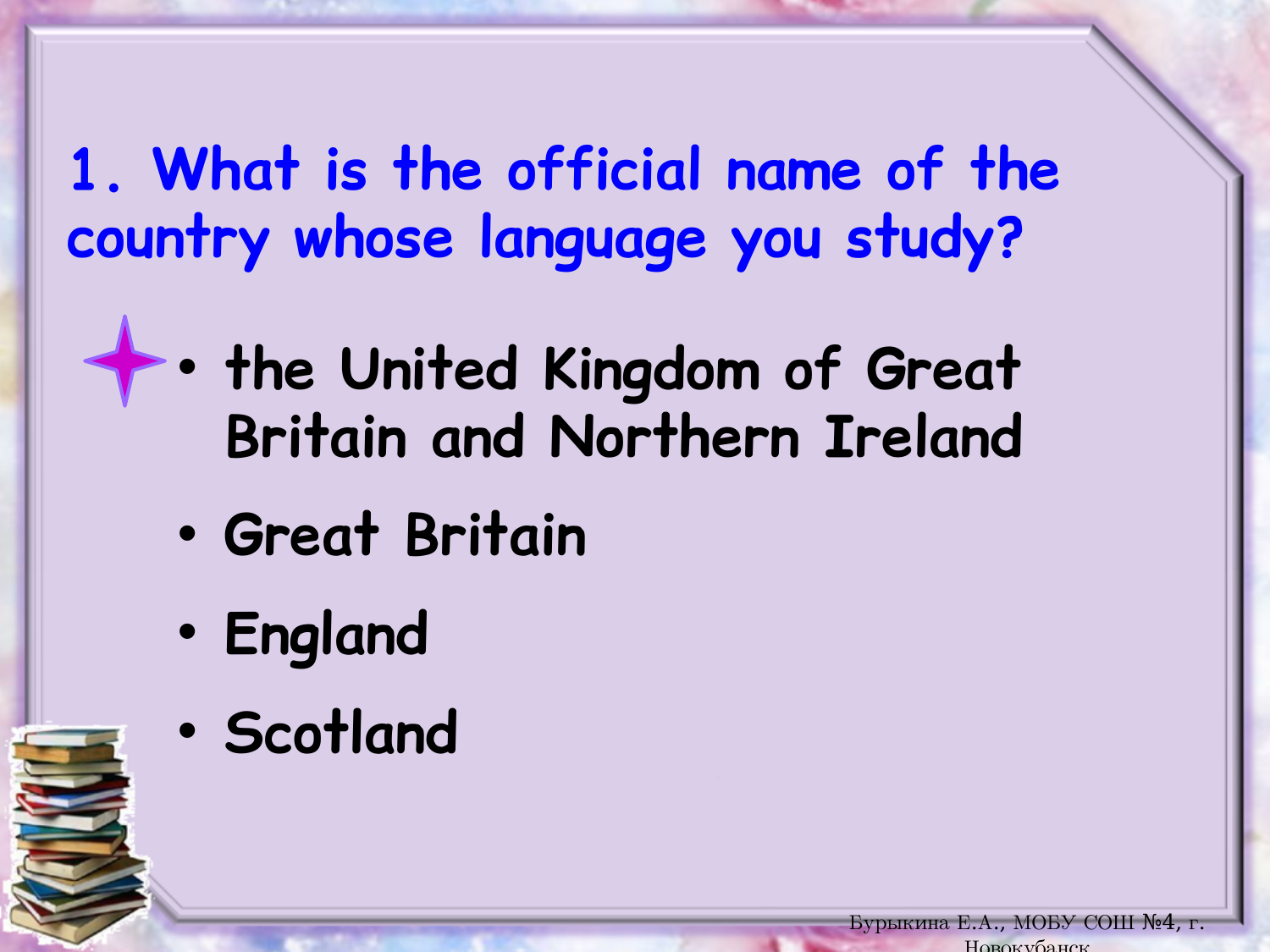

1. What is the official name of the country whose language you study?

the United Kingdom of Great Britain and Northern Ireland

Great Britain

England

Scotland

Бурыкина Е.А., МОБУ СОШ №4, г. Новокубанск